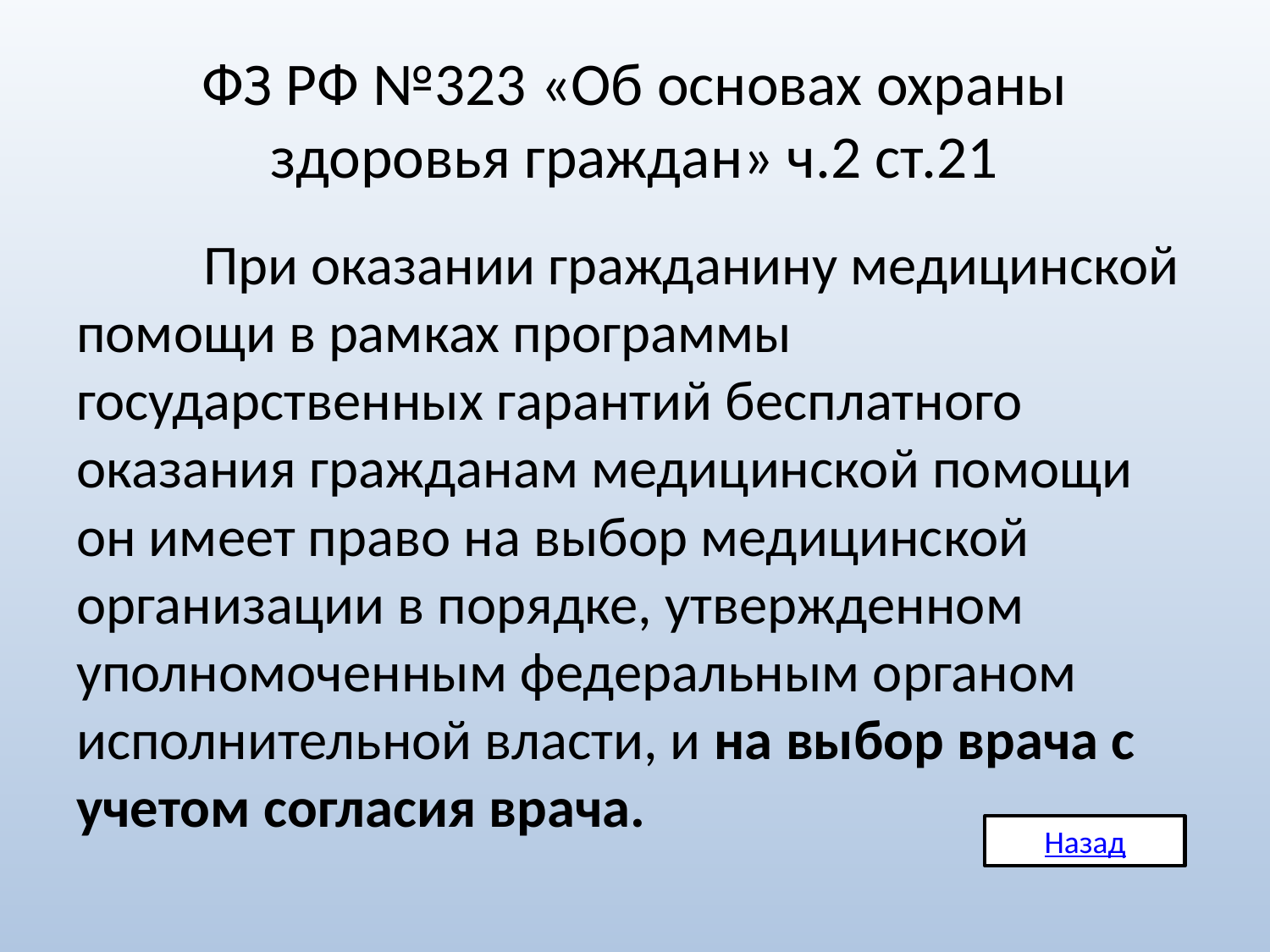

# ФЗ РФ №323 «Об основах охраны здоровья граждан» ч.2 ст.21
 	При оказании гражданину медицинской помощи в рамках программы государственных гарантий бесплатного оказания гражданам медицинской помощи он имеет право на выбор медицинской организации в порядке, утвержденном уполномоченным федеральным органом исполнительной власти, и на выбор врача с учетом согласия врача.
Назад